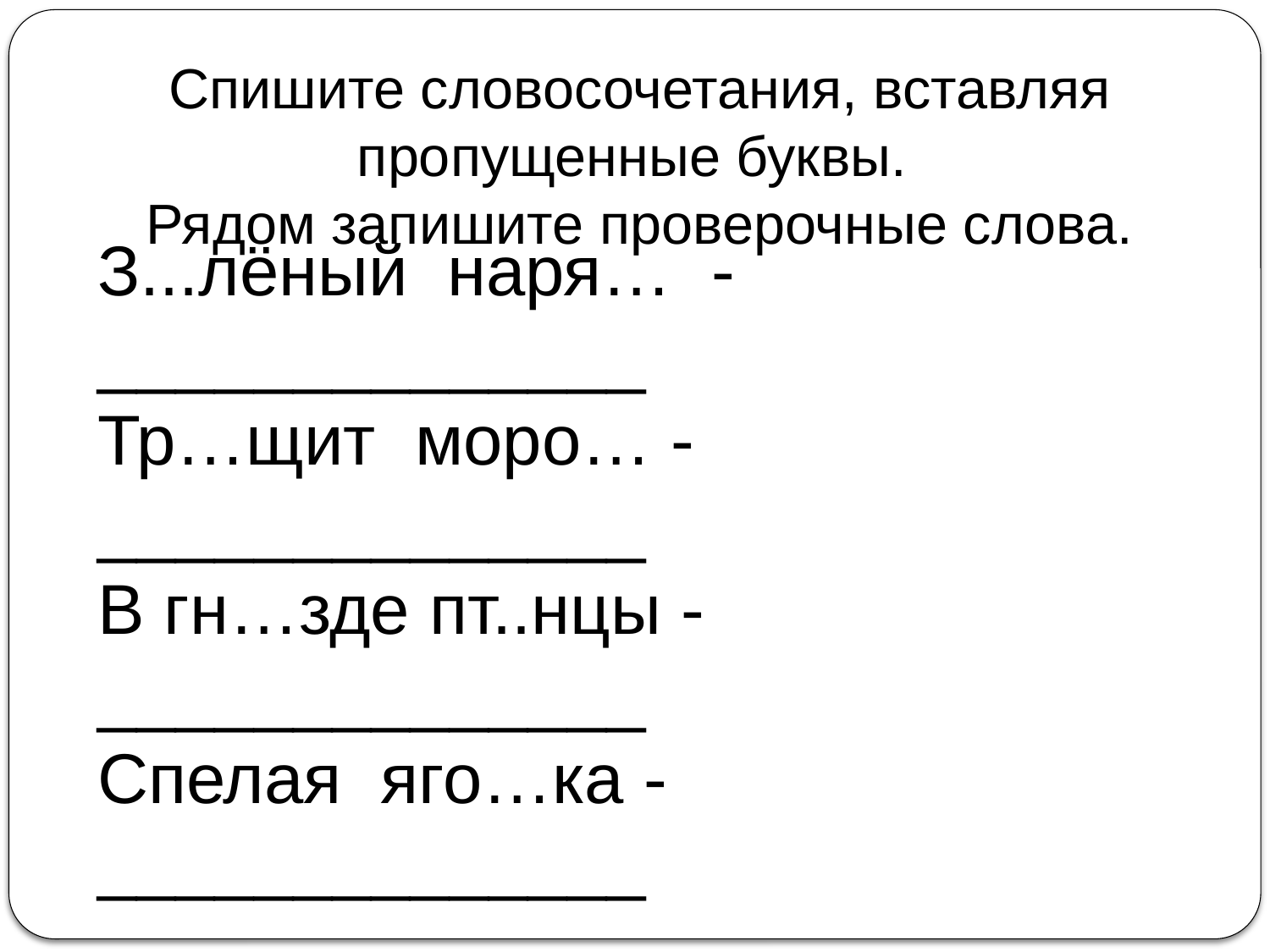

Спишите словосочетания, вставляя пропущенные буквы.
Рядом запишите проверочные слова.
З...лёный  наря…  -  ______________
Тр…щит  моро… -    ______________
В гн…зде пт..нцы -   ______________
Спелая  яго…ка -      ______________